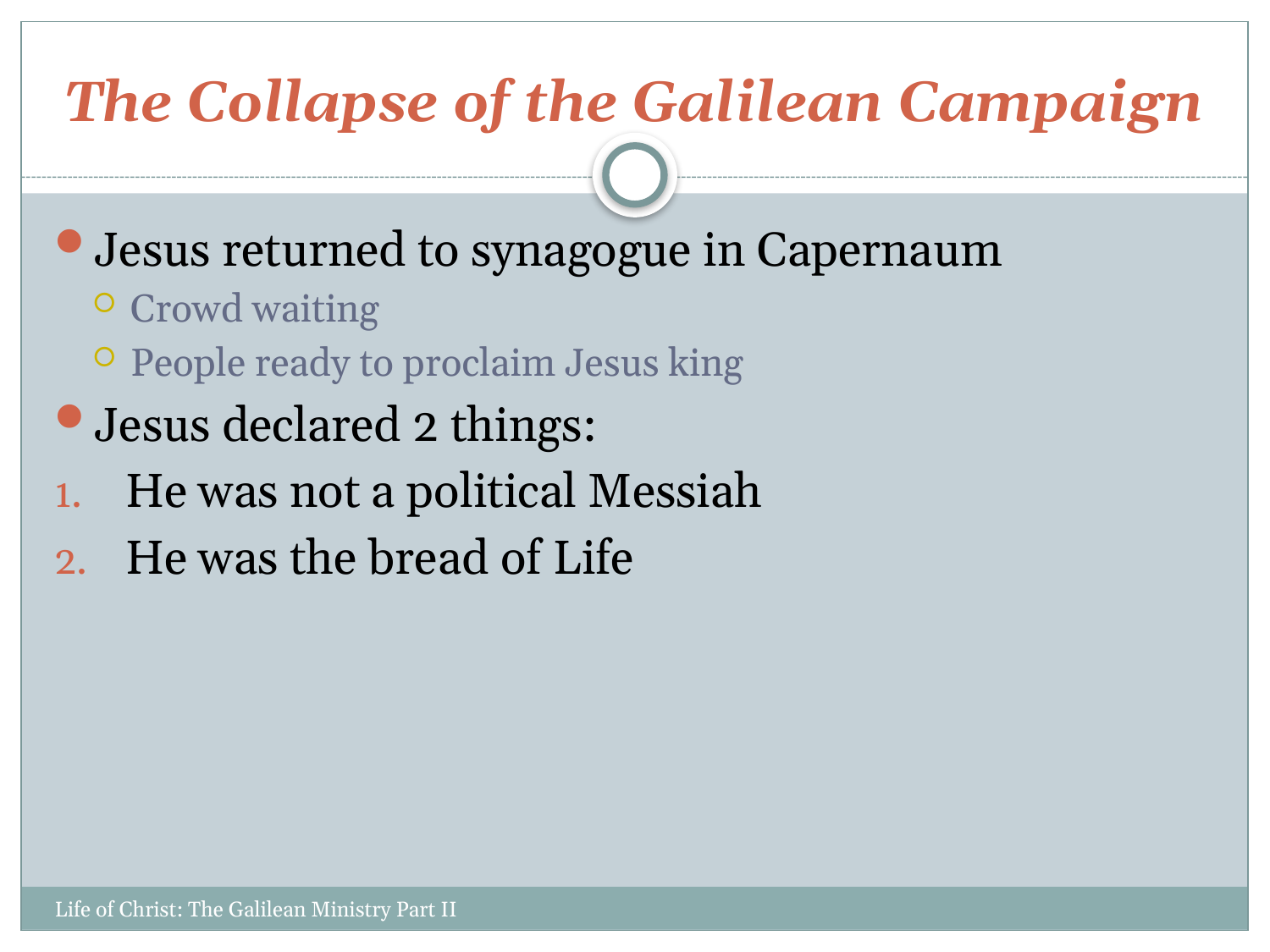

# The Collapse of the Galilean Campaign
Jesus returned to synagogue in Capernaum
Crowd waiting
People ready to proclaim Jesus king
Jesus declared 2 things:
He was not a political Messiah
He was the bread of Life

Life of Christ: The Galilean Ministry Part II